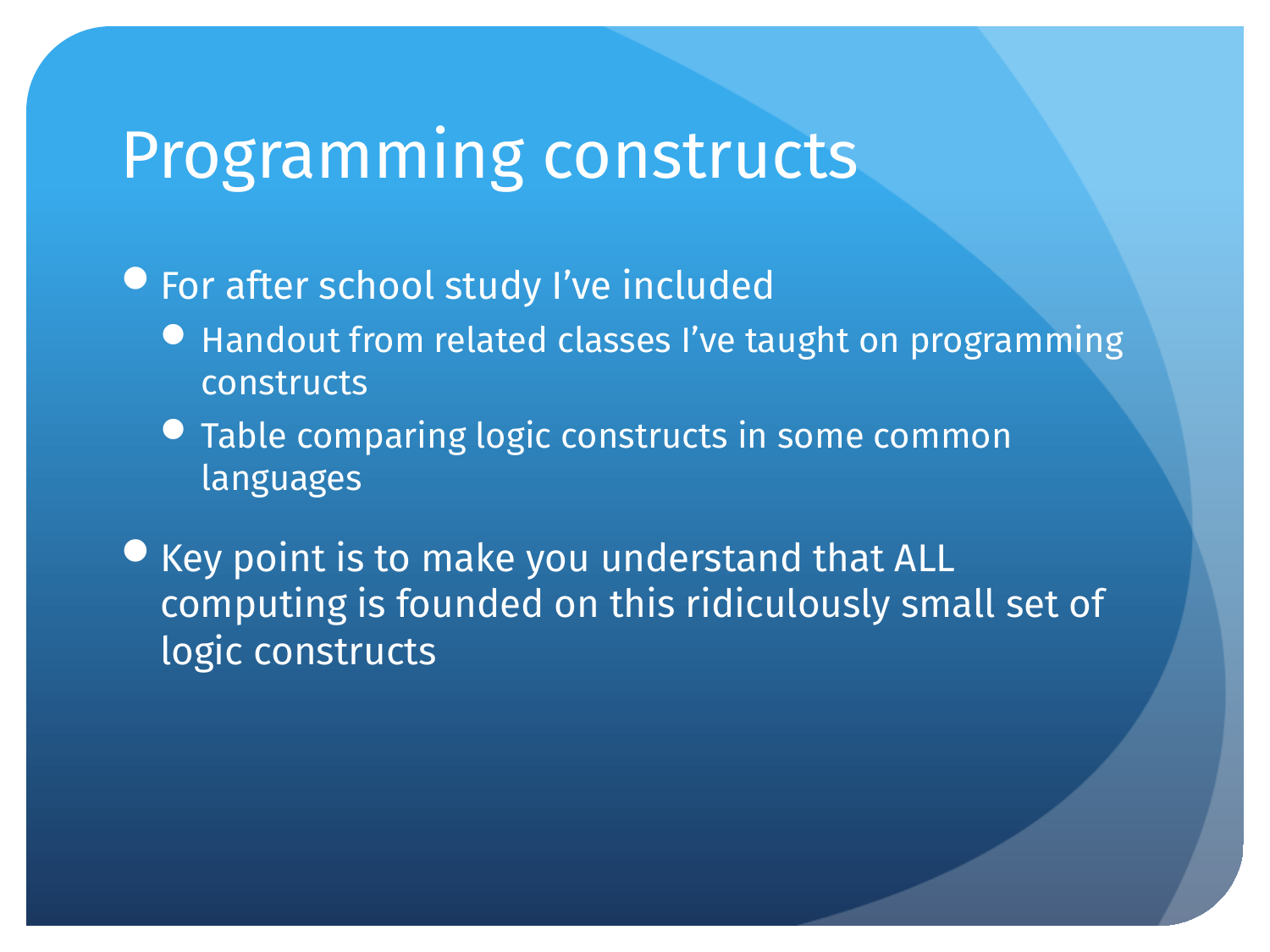

# Programming constructs
For after school study I’ve included
Handout from related classes I’ve taught on programming constructs
Table comparing logic constructs in some common languages
Key point is to make you understand that ALL computing is founded on this ridiculously small set of logic constructs